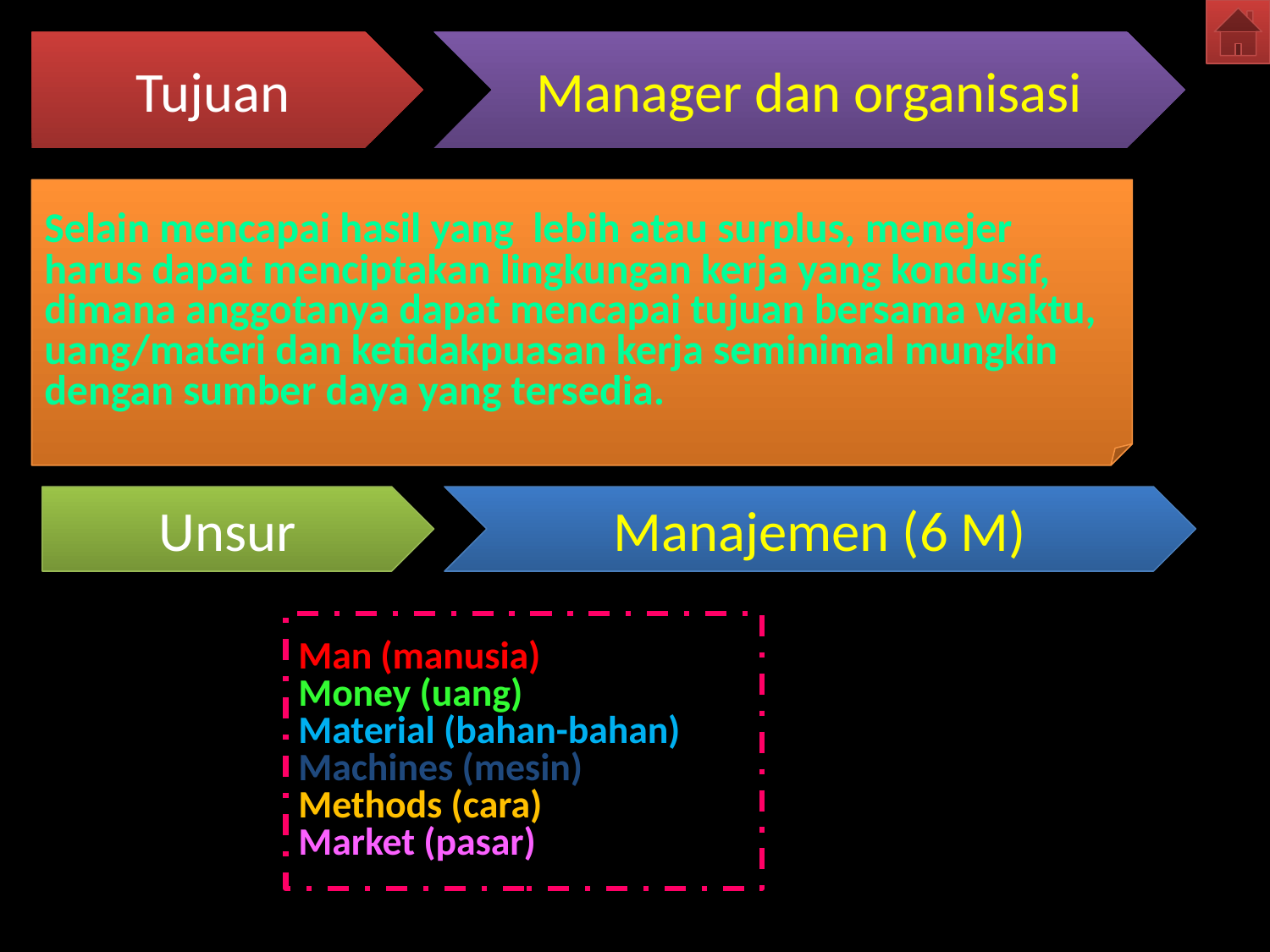

Tujuan
Manager dan organisasi
Selain mencapai hasil yang  lebih atau surplus, menejer harus dapat menciptakan lingkungan kerja yang kondusif, dimana anggotanya dapat mencapai tujuan bersama waktu, uang/materi dan ketidakpuasan kerja seminimal mungkin dengan sumber daya yang tersedia.

Unsur
Manajemen (6 M)
Man (manusia)
Money (uang)
Material (bahan-bahan)
Machines (mesin)
Methods (cara)
Market (pasar)